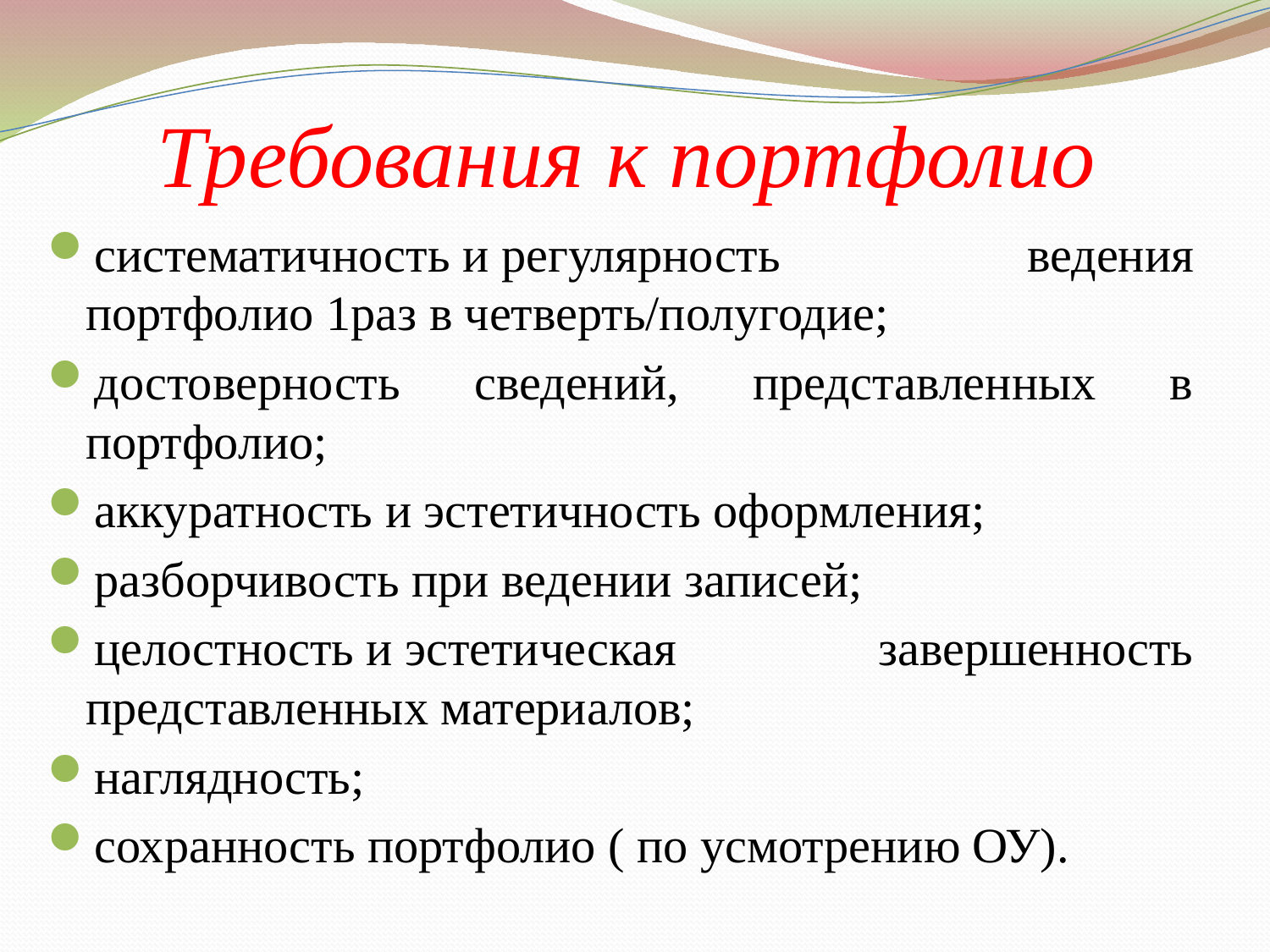

# Требования к портфолио
систематичность и регулярность ведения портфолио 1раз в четверть/полугодие;
достоверность сведений, представленных в портфолио;
аккуратность и эстетичность оформления;
разборчивость при ведении записей;
целостность и эстетическая завершенность представленных материалов;
наглядность;
сохранность портфолио ( по усмотрению ОУ).